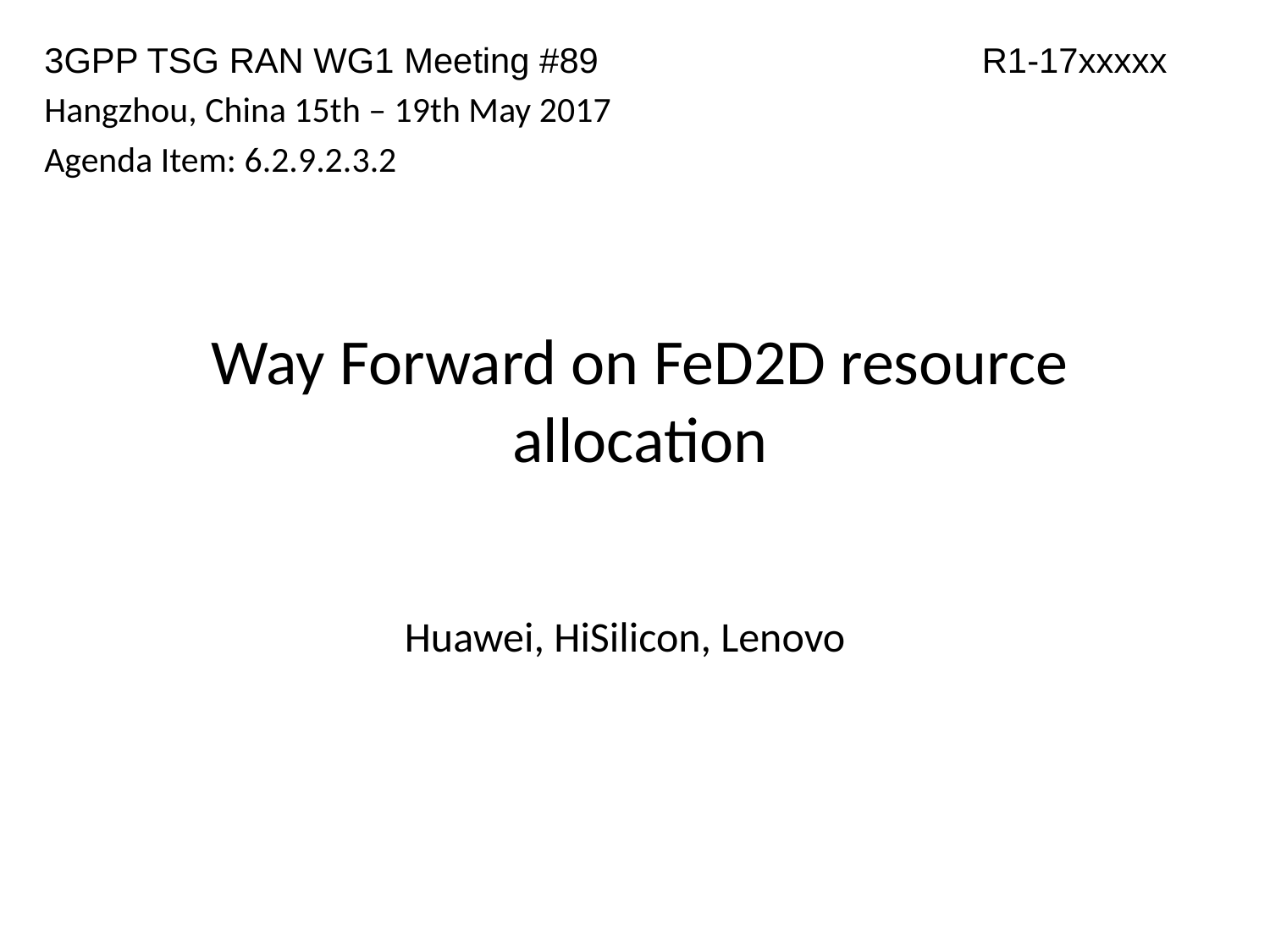

3GPP TSG RAN WG1 Meeting #89            		     R1-17xxxxx
Hangzhou, China 15th – 19th May 2017
Agenda Item: 6.2.9.2.3.2
# Way Forward on FeD2D resource allocation

Huawei, HiSilicon, Lenovo